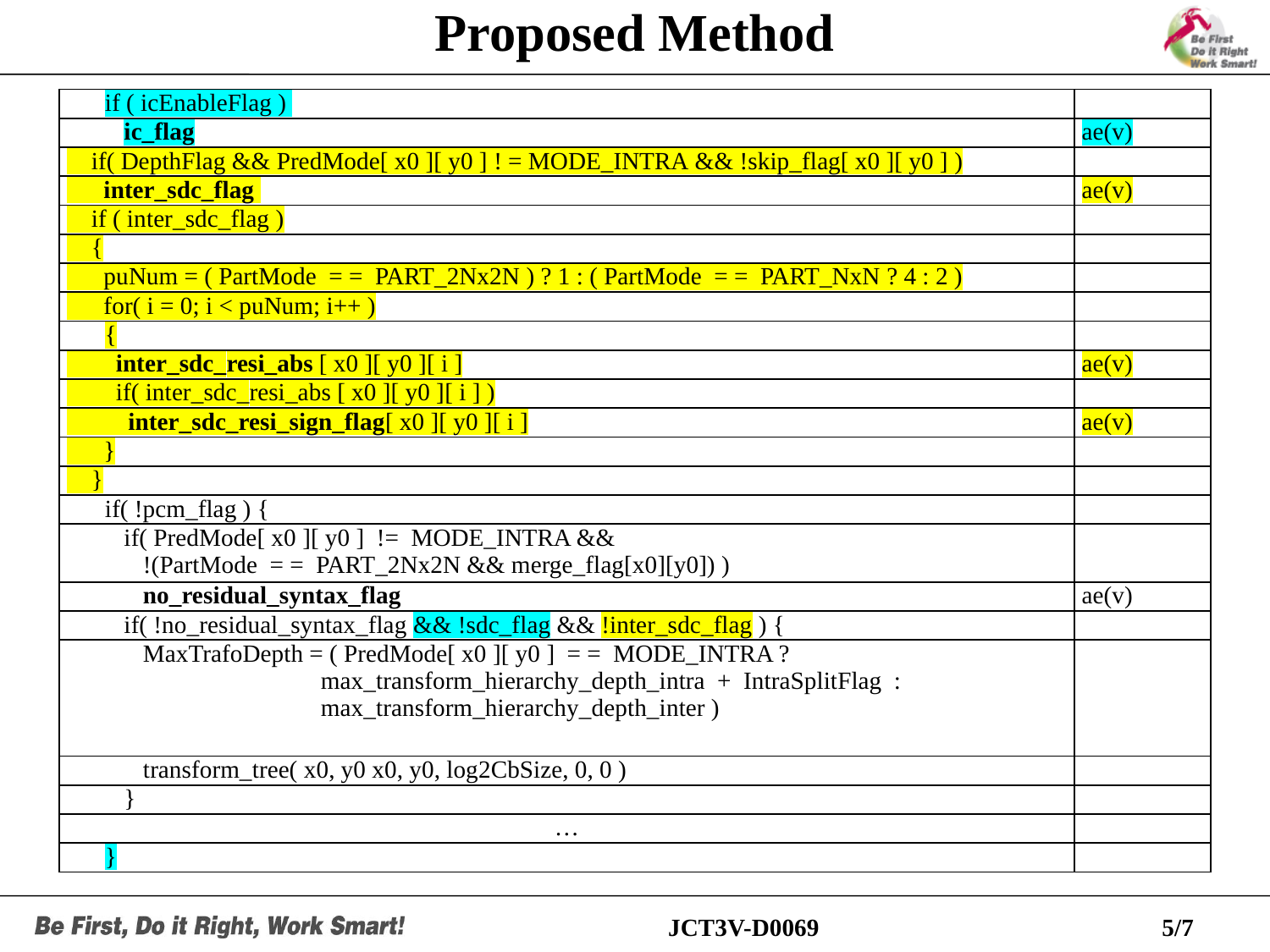

# Proposed Method
| if ( icEnableFlag ) |  |
| --- | --- |
| ic\_flag | ae(v) |
| if( DepthFlag && PredMode[ x0 ][ y0 ] ! = MODE\_INTRA && !skip\_flag[ x0 ][ y0 ] ) |  |
| inter\_sdc\_flag | ae(v) |
| if ( inter\_sdc\_flag ) |  |
| { |  |
| puNum = ( PartMode = = PART\_2Nx2N ) ? 1 : ( PartMode = = PART\_NxN ? 4 : 2 ) |  |
| for( i = 0; i < puNum; i++ ) |  |
| { |  |
| inter\_sdc\_resi\_abs [ x0 ][ y0 ][ i ] | ae(v) |
| if( inter\_sdc\_resi\_abs [ x0 ][ y0 ][ i ] ) |  |
| inter\_sdc\_resi\_sign\_flag[ x0 ][ y0 ][ i ] | ae(v) |
| } |  |
| } |  |
| if( !pcm\_flag ) { |  |
| if( PredMode[ x0 ][ y0 ] != MODE\_INTRA && !(PartMode = = PART\_2Nx2N && merge\_flag[x0][y0]) ) |  |
| no\_residual\_syntax\_flag | ae(v) |
| if( !no\_residual\_syntax\_flag && !sdc\_flag && !inter\_sdc\_flag ) { |  |
| MaxTrafoDepth = ( PredMode[ x0 ][ y0 ] = = MODE\_INTRA ? max\_transform\_hierarchy\_depth\_intra + IntraSplitFlag : max\_transform\_hierarchy\_depth\_inter ) |  |
| transform\_tree( x0, y0 x0, y0, log2CbSize, 0, 0 ) |  |
| } |  |
| … |  |
| } |  |

JCT3V-D0069
5/7